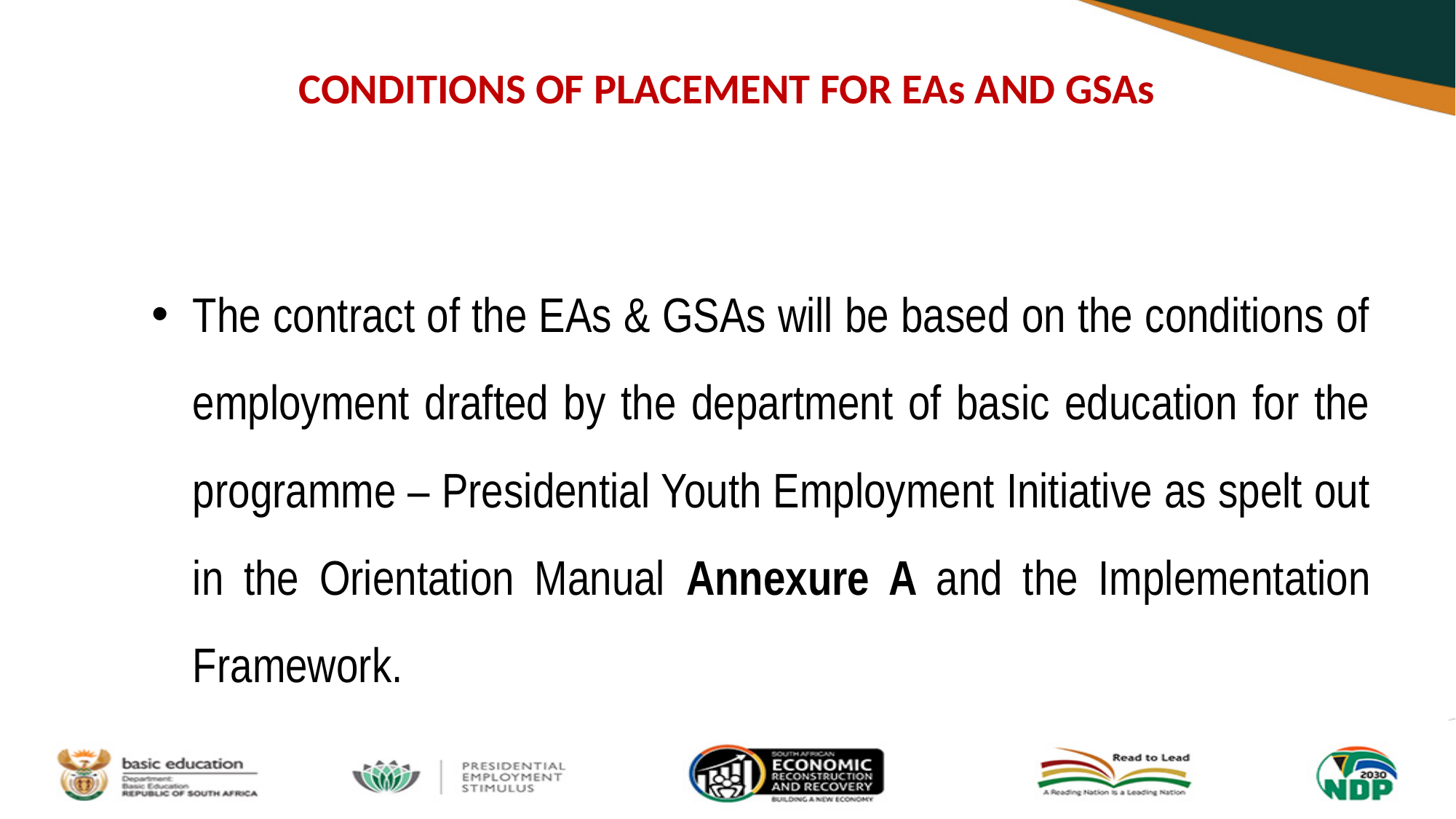

# CONDITIONS OF PLACEMENT FOR EAs AND GSAs

The contract of the EAs & GSAs will be based on the conditions of employment drafted by the department of basic education for the programme – Presidential Youth Employment Initiative as spelt out in the Orientation Manual Annexure A and the Implementation Framework.